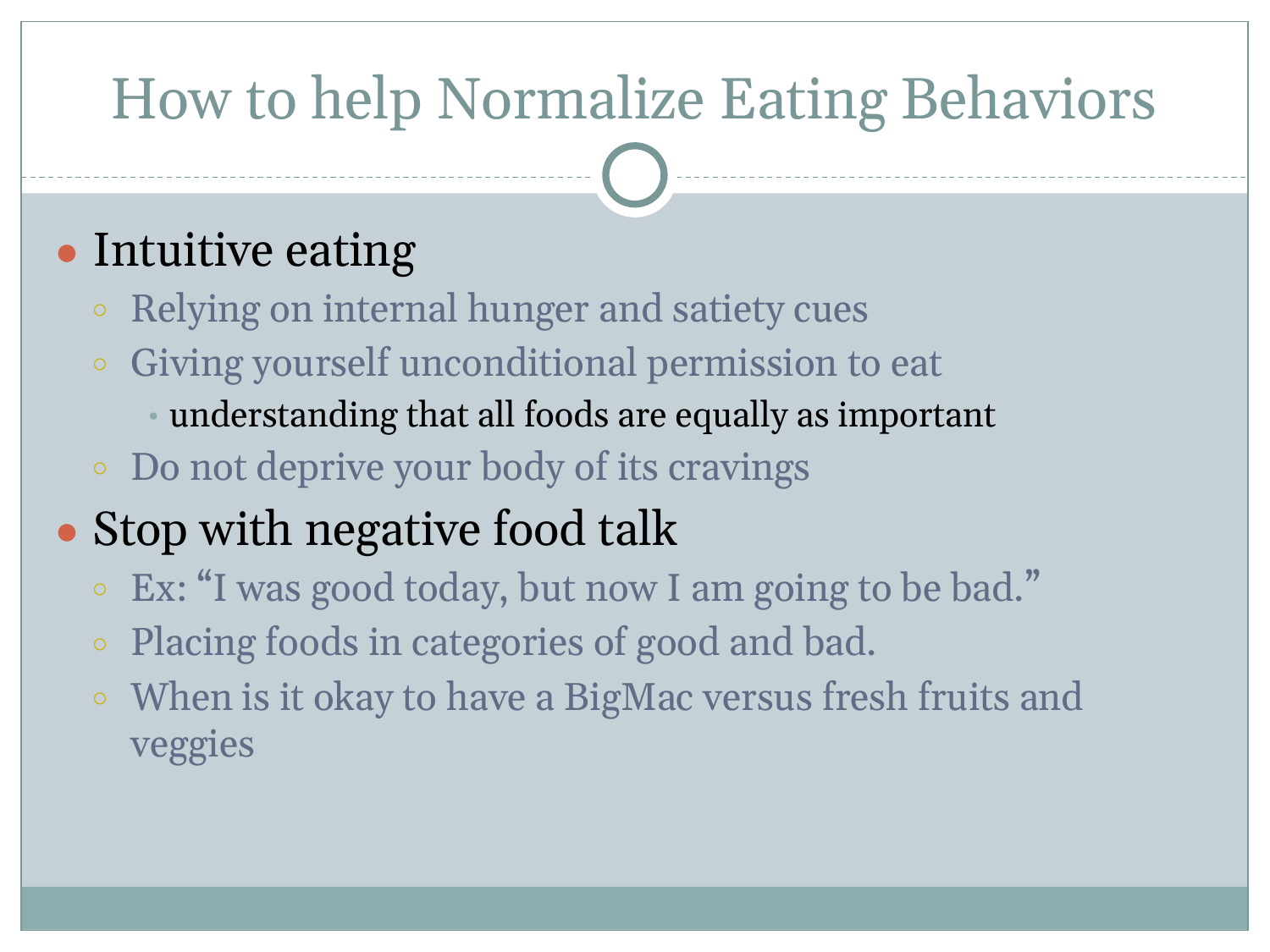

# How to help Normalize Eating Behaviors
Intuitive eating
Relying on internal hunger and satiety cues
Giving yourself unconditional permission to eat
understanding that all foods are equally as important
Do not deprive your body of its cravings
Stop with negative food talk
Ex: “I was good today, but now I am going to be bad.”
Placing foods in categories of good and bad.
When is it okay to have a BigMac versus fresh fruits and veggies